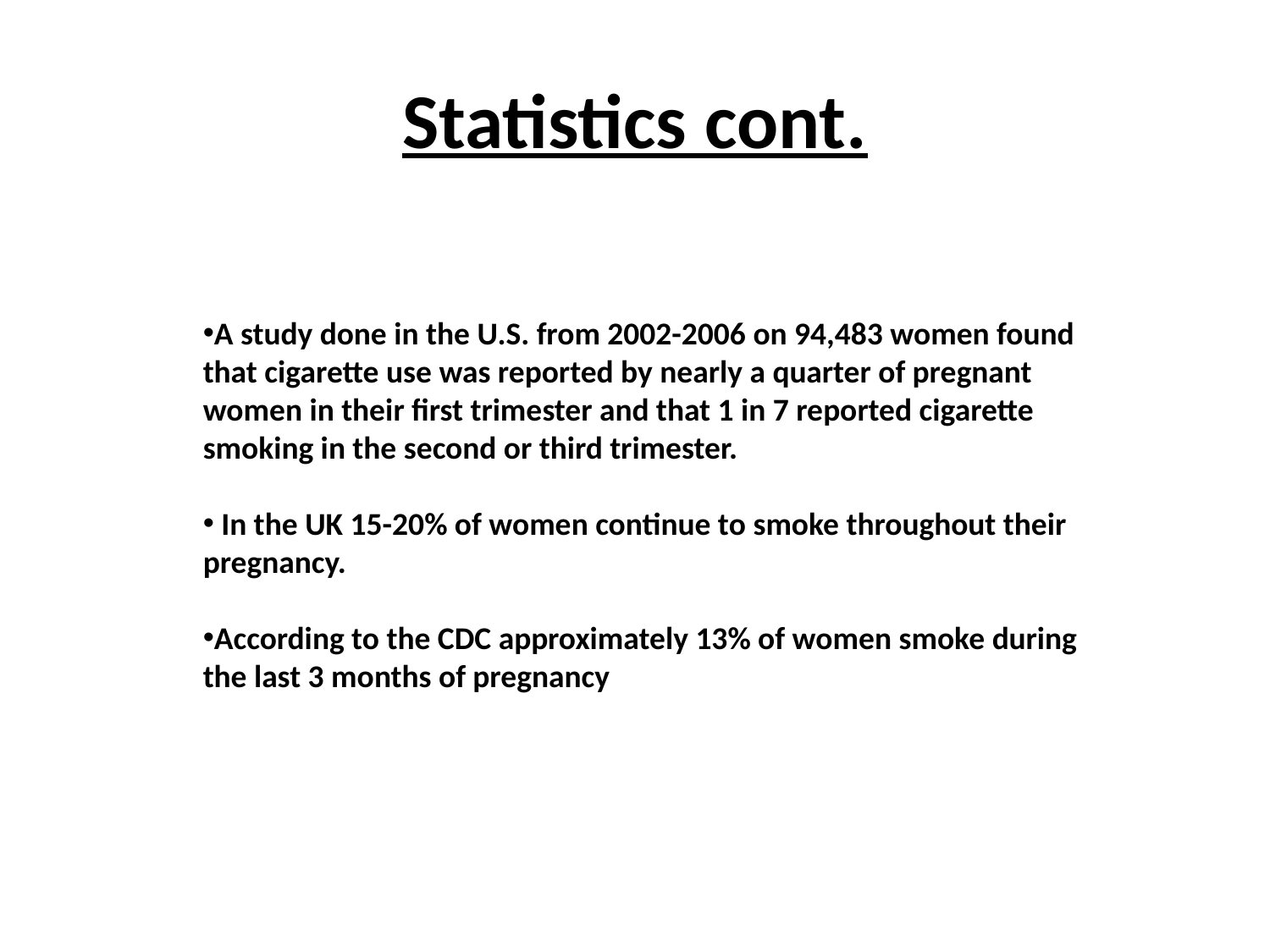

# Statistics cont.
A study done in the U.S. from 2002-2006 on 94,483 women found that cigarette use was reported by nearly a quarter of pregnant women in their first trimester and that 1 in 7 reported cigarette smoking in the second or third trimester.

 In the UK 15-20% of women continue to smoke throughout their pregnancy.

According to the CDC approximately 13% of women smoke during the last 3 months of pregnancy